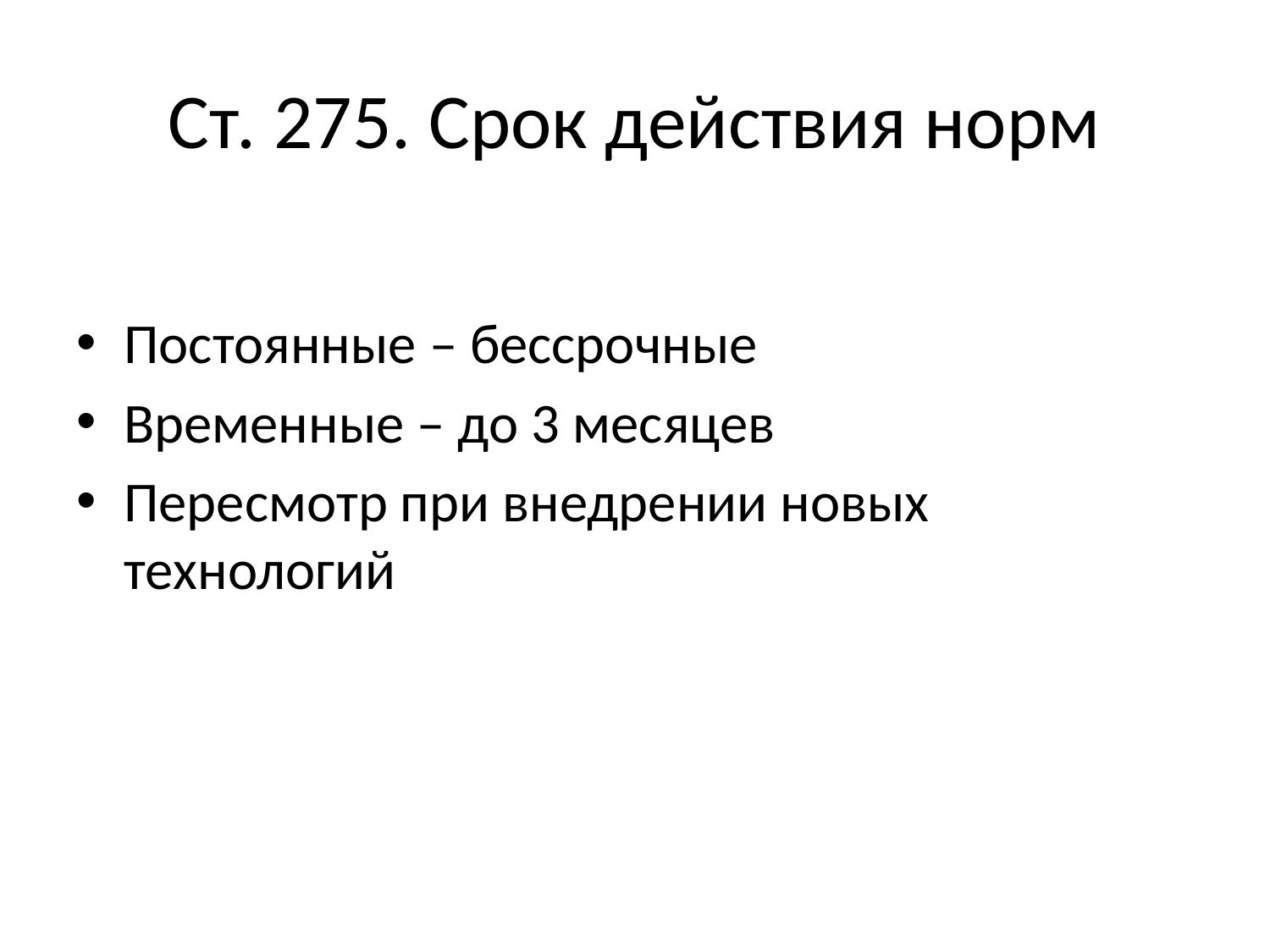

# Ст. 275. Срок действия норм

Постоянные – бессрочные
Временные – до 3 месяцев
Пересмотр при внедрении новых технологий